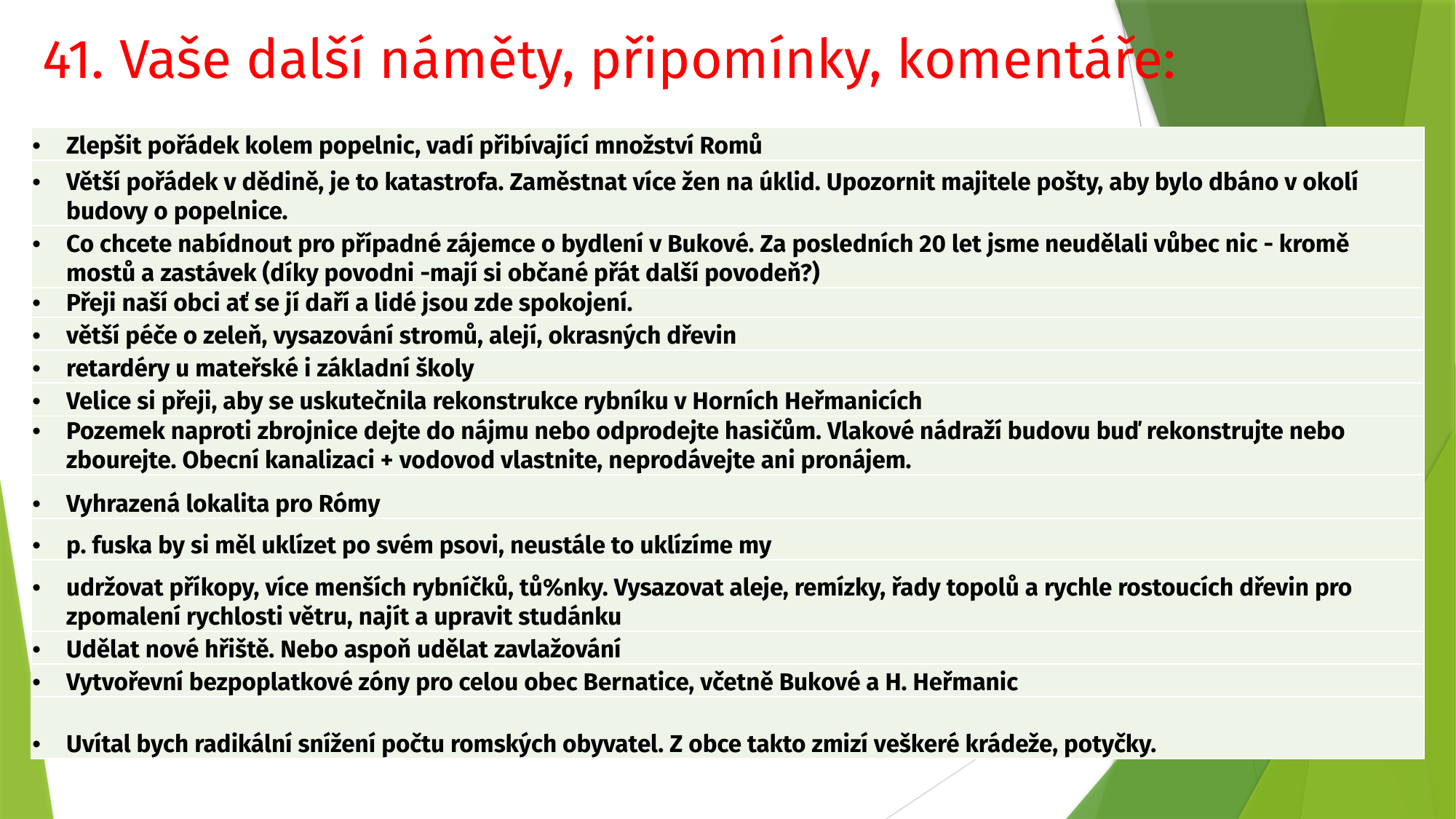

# 41. Vaše další náměty, připomínky, komentáře:
| Zlepšit pořádek kolem popelnic, vadí přibívající množství Romů |
| --- |
| Větší pořádek v dědině, je to katastrofa. Zaměstnat více žen na úklid. Upozornit majitele pošty, aby bylo dbáno v okolí budovy o popelnice. |
| Co chcete nabídnout pro případné zájemce o bydlení v Bukové. Za posledních 20 let jsme neudělali vůbec nic - kromě mostů a zastávek (díky povodni -mají si občané přát další povodeň?) |
| Přeji naší obci ať se jí daří a lidé jsou zde spokojení. |
| větší péče o zeleň, vysazování stromů, alejí, okrasných dřevin |
| retardéry u mateřské i základní školy |
| Velice si přeji, aby se uskutečnila rekonstrukce rybníku v Horních Heřmanicích |
| Pozemek naproti zbrojnice dejte do nájmu nebo odprodejte hasičům. Vlakové nádraží budovu buď rekonstrujte nebo zbourejte. Obecní kanalizaci + vodovod vlastnite, neprodávejte ani pronájem. |
| Vyhrazená lokalita pro Rómy |
| p. fuska by si měl uklízet po svém psovi, neustále to uklízíme my |
| udržovat příkopy, více menších rybníčků, tů%nky. Vysazovat aleje, remízky, řady topolů a rychle rostoucích dřevin pro zpomalení rychlosti větru, najít a upravit studánku |
| Udělat nové hřiště. Nebo aspoň udělat zavlažování |
| Vytvořevní bezpoplatkové zóny pro celou obec Bernatice, včetně Bukové a H. Heřmanic |
| Uvítal bych radikální snížení počtu romských obyvatel. Z obce takto zmizí veškeré krádeže, potyčky. |